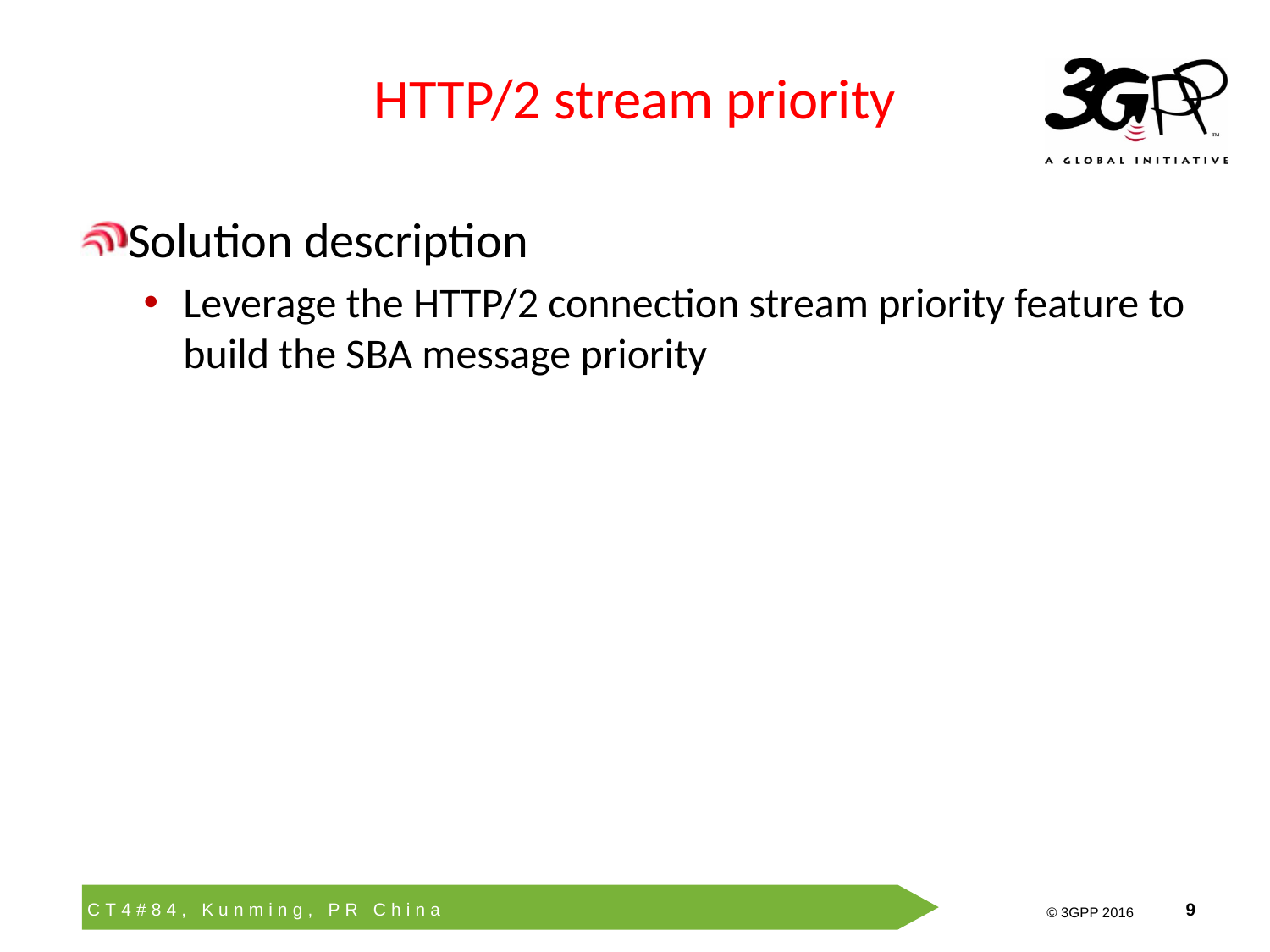

# HTTP/2 stream priority
Solution description
Leverage the HTTP/2 connection stream priority feature to build the SBA message priority